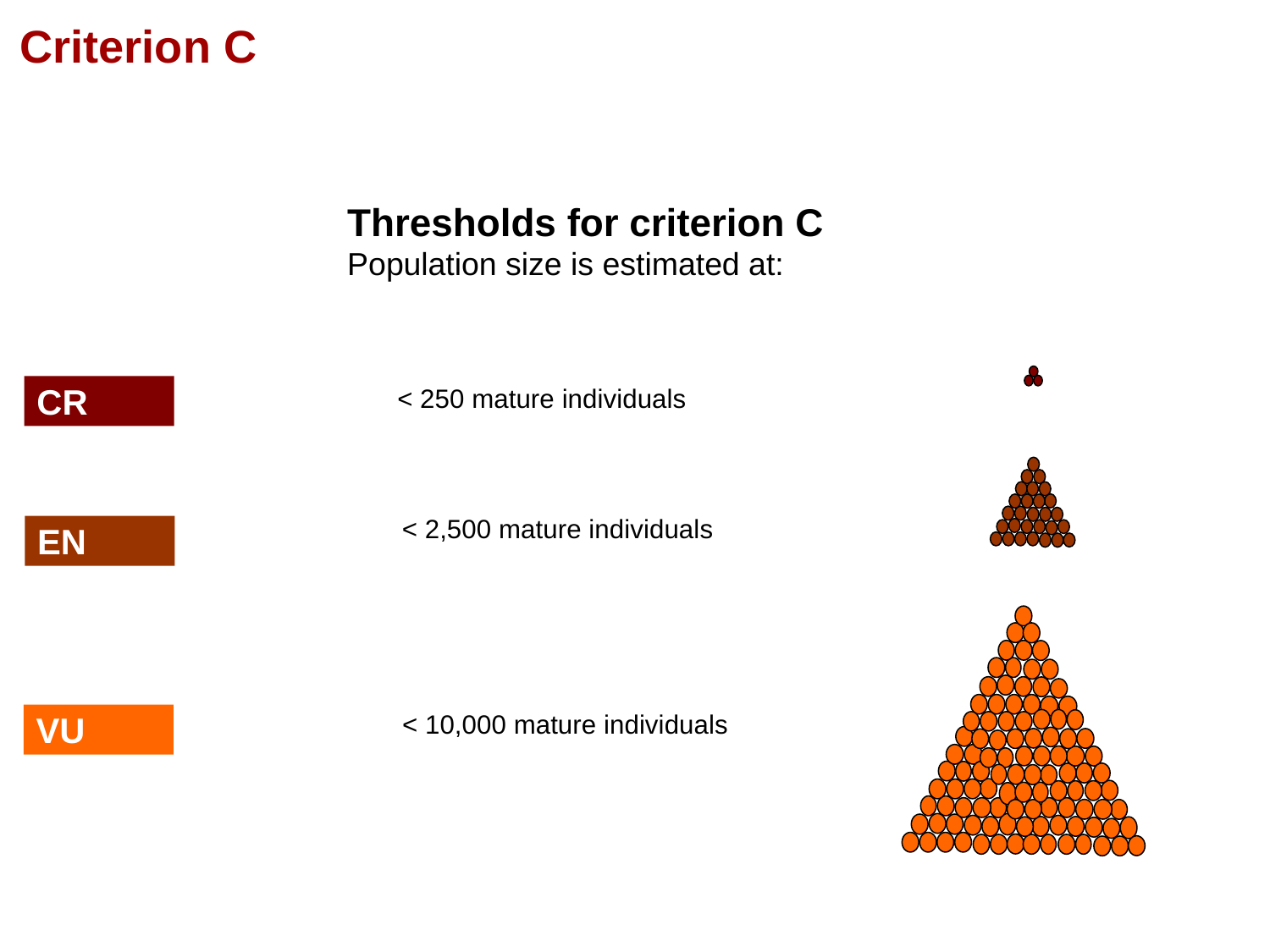

Criterion C
Thresholds for criterion C
Population size is estimated at:

CR
< 250 mature individuals

< 2,500 mature individuals
EN

< 10,000 mature individuals
VU